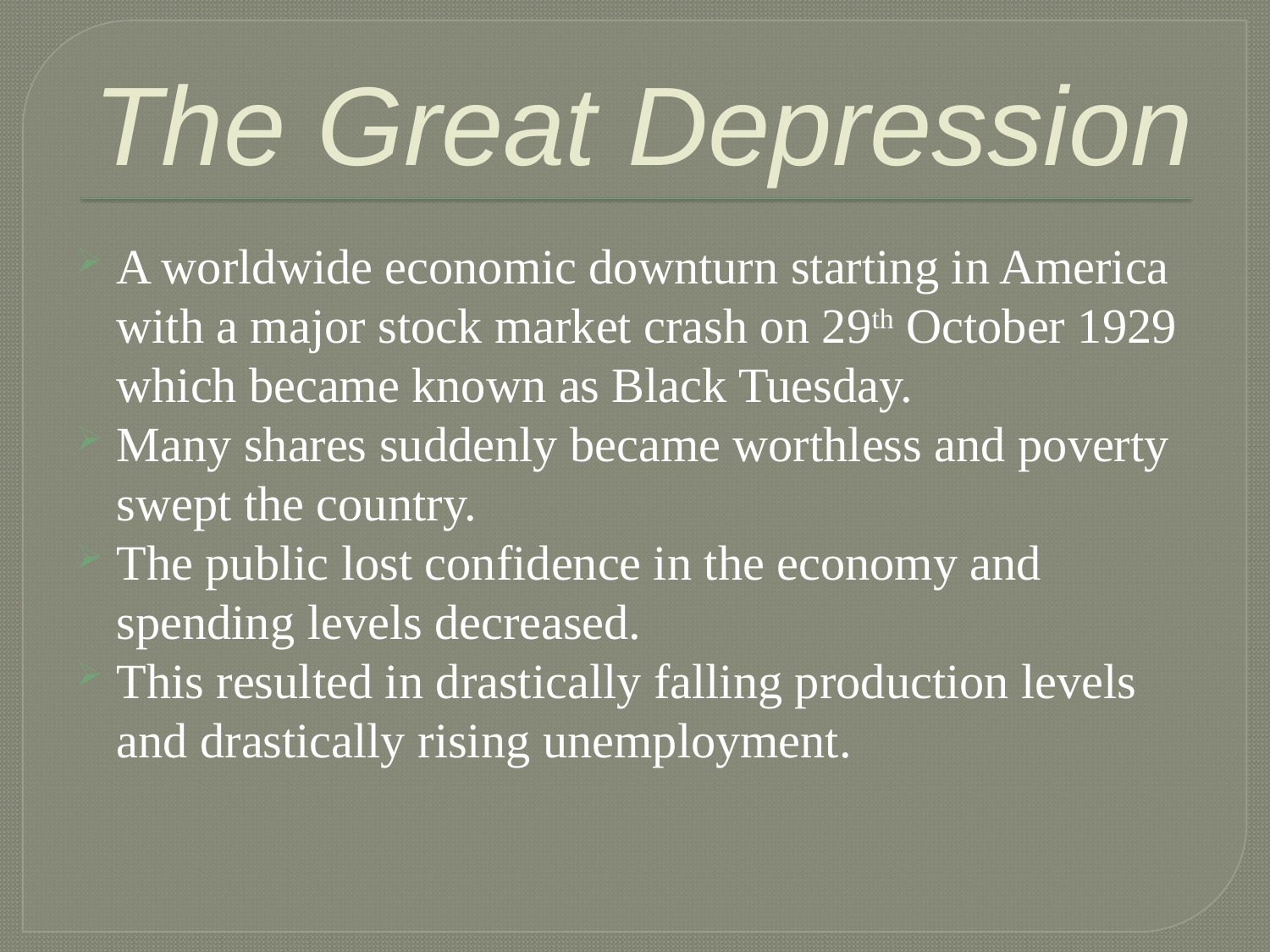

# The Great Depression
A worldwide economic downturn starting in America with a major stock market crash on 29th October 1929 which became known as Black Tuesday.
Many shares suddenly became worthless and poverty swept the country.
The public lost confidence in the economy and spending levels decreased.
This resulted in drastically falling production levels and drastically rising unemployment.